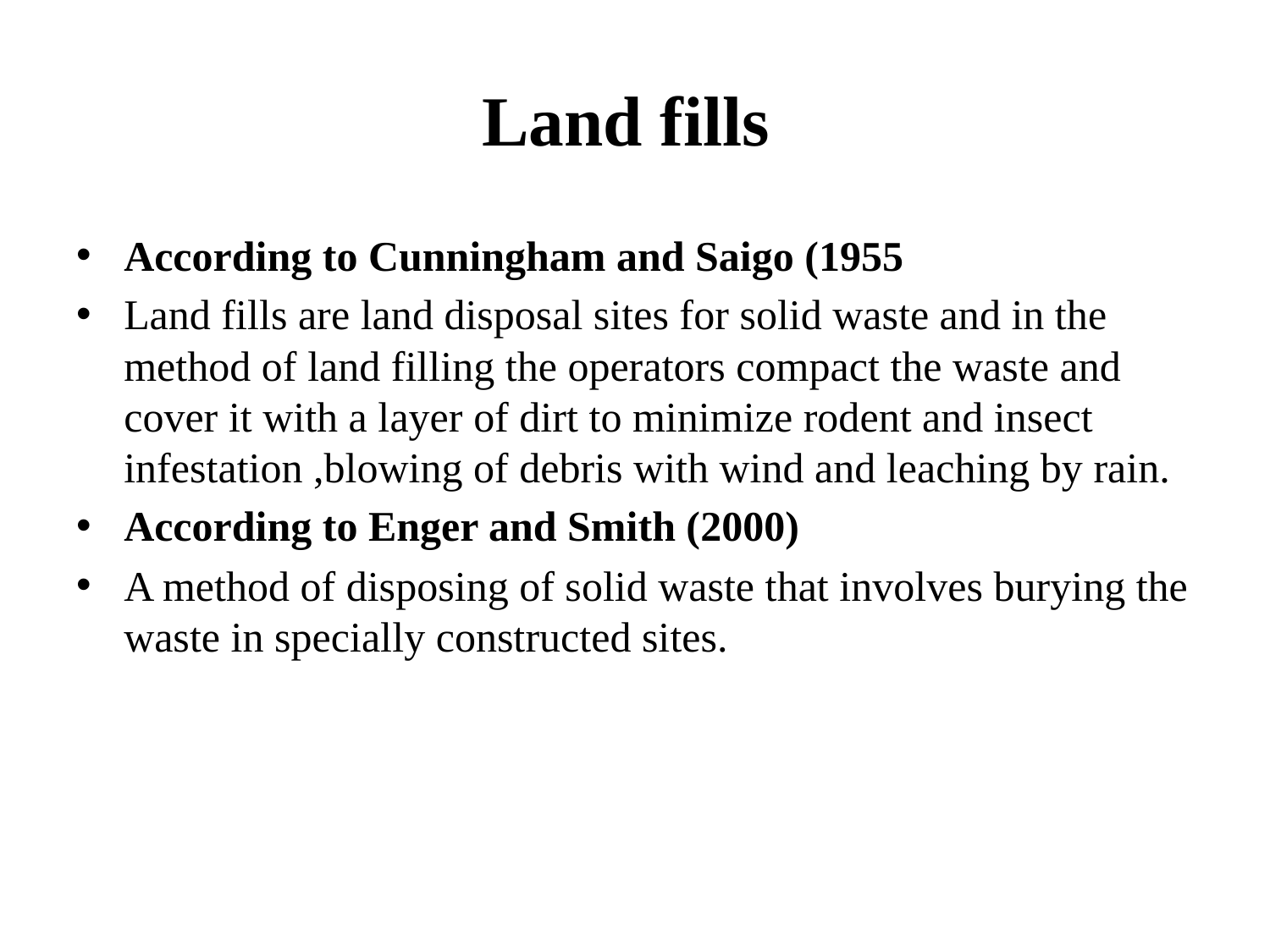

# Land fills
According to Cunningham and Saigo (1955
Land fills are land disposal sites for solid waste and in the method of land filling the operators compact the waste and cover it with a layer of dirt to minimize rodent and insect infestation ,blowing of debris with wind and leaching by rain.
According to Enger and Smith (2000)
A method of disposing of solid waste that involves burying the waste in specially constructed sites.